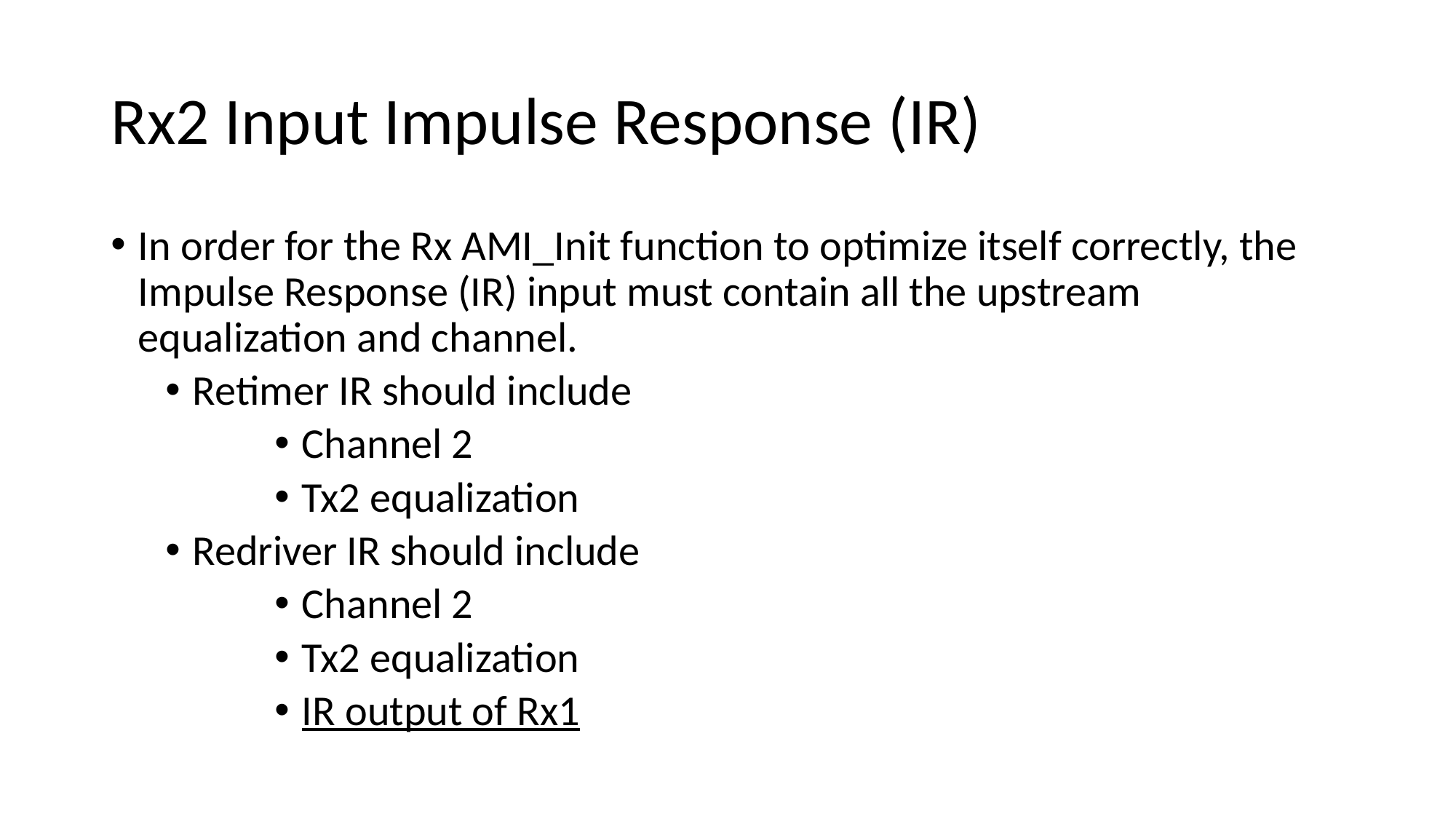

# Rx2 Input Impulse Response (IR)
In order for the Rx AMI_Init function to optimize itself correctly, the Impulse Response (IR) input must contain all the upstream equalization and channel.
Retimer IR should include
Channel 2
Tx2 equalization
Redriver IR should include
Channel 2
Tx2 equalization
IR output of Rx1